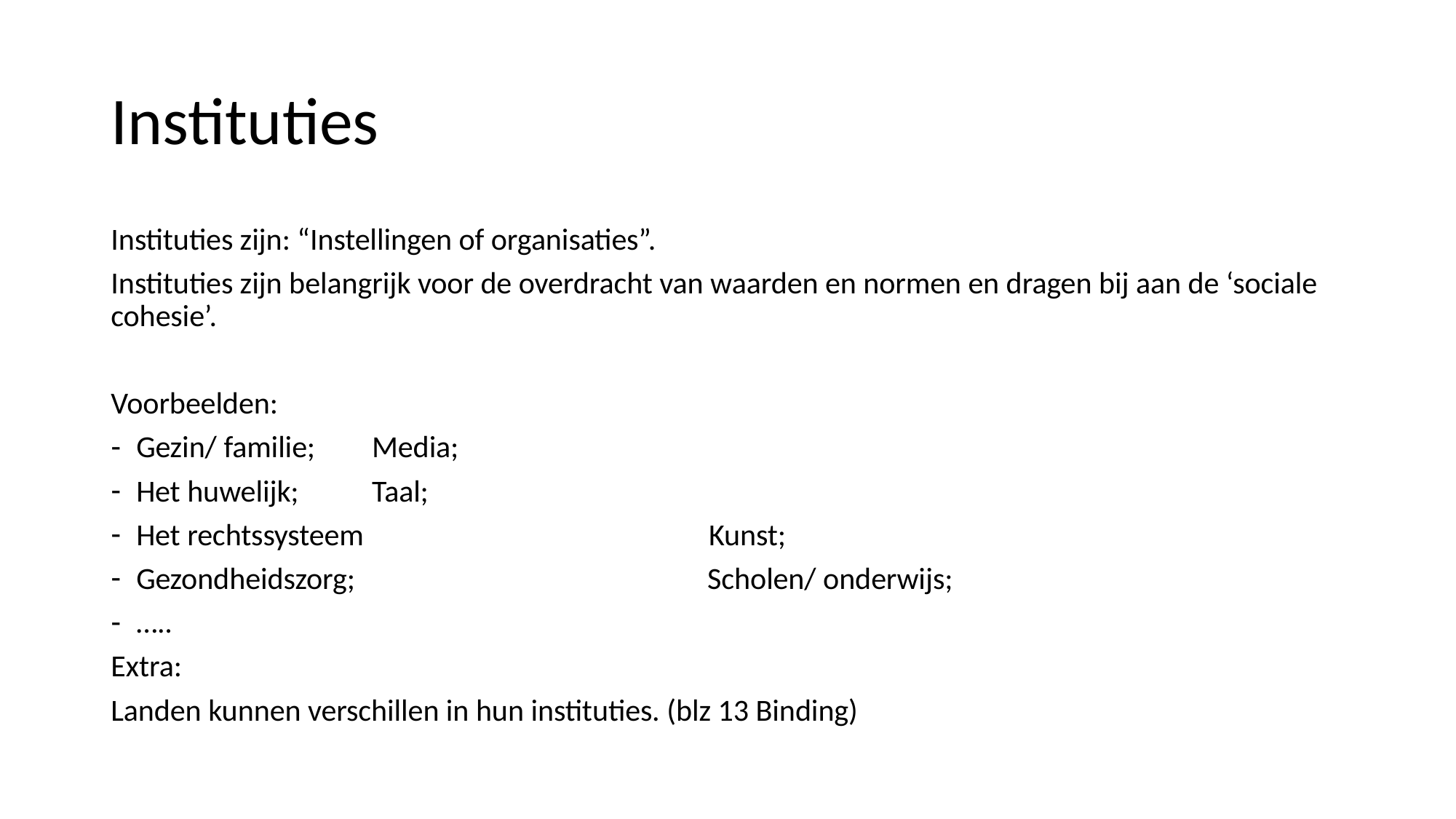

# Instituties
Instituties zijn: “Instellingen of organisaties”.
Instituties zijn belangrijk voor de overdracht van waarden en normen en dragen bij aan de ‘sociale cohesie’.

Voorbeelden:
Gezin/ familie; 				Media;
Het huwelijk; 					Taal;
Het rechtssysteem                                                  Kunst;
Gezondheidszorg;                                                   Scholen/ onderwijs;
…..
Extra:
Landen kunnen verschillen in hun instituties. (blz 13 Binding)